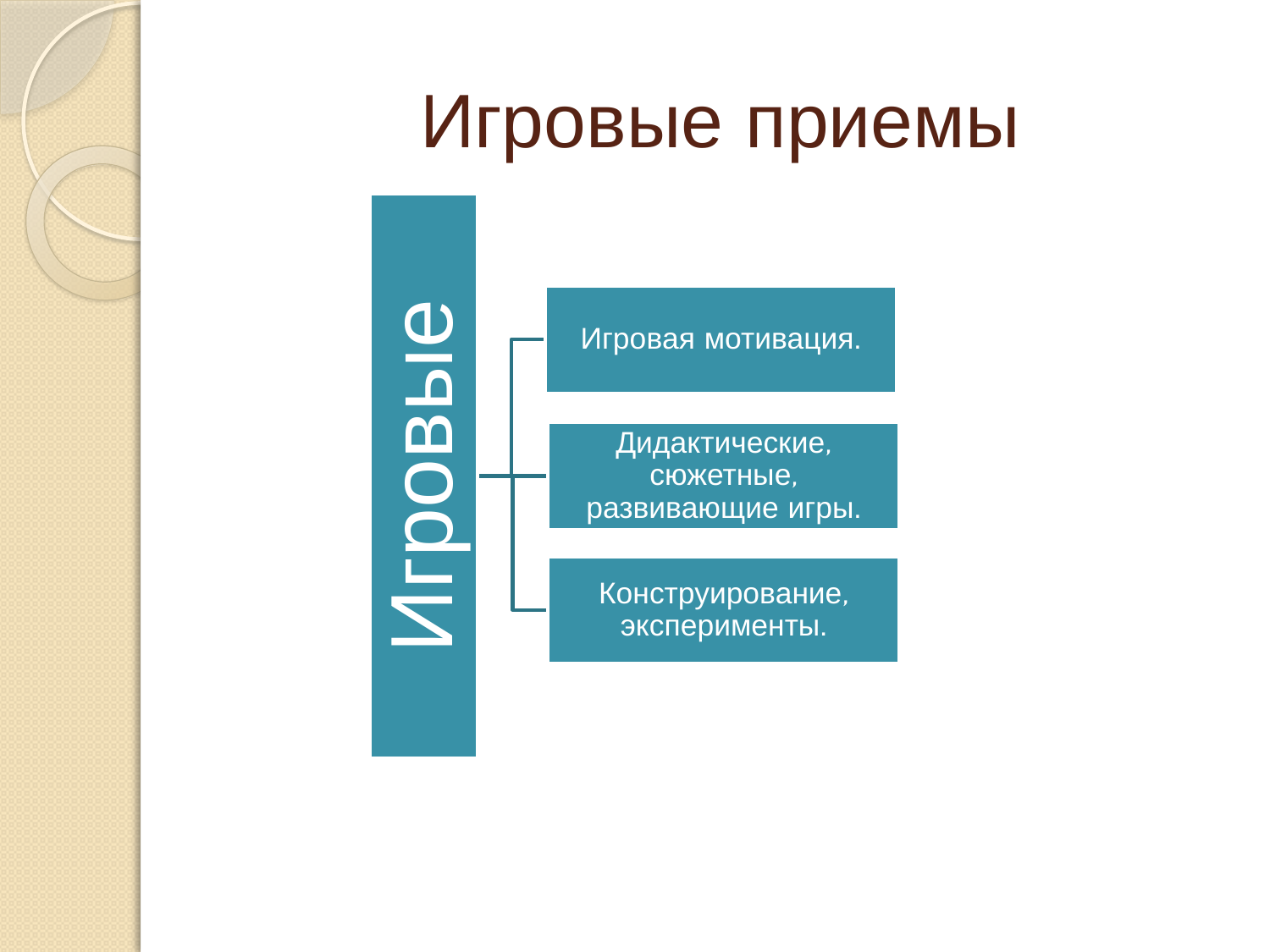

# Игровые приемы

Игровые
Игровая мотивация.
Дидактические, сюжетные, развивающие игры.
Конструирование, эксперименты.